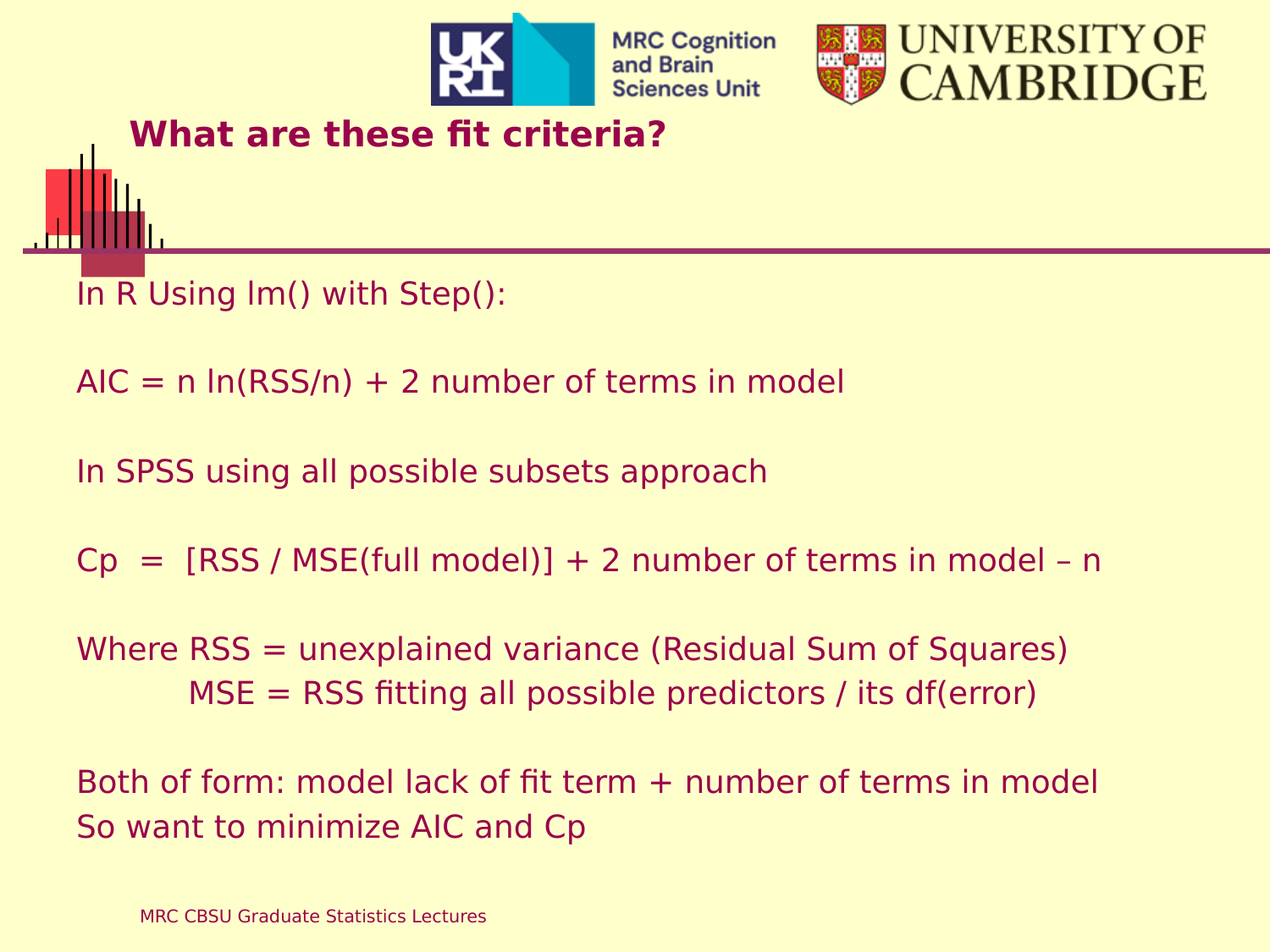

# What are these fit criteria?

In R Using lm() with Step():

AIC = n ln(RSS/n) + 2 number of terms in model

In SPSS using all possible subsets approach

Cp  =  [RSS / MSE(full model)] + 2 number of terms in model – n

Where RSS = unexplained variance (Residual Sum of Squares)
           MSE = RSS fitting all possible predictors / its df(error)

Both of form: model lack of fit term + number of terms in model
So want to minimize AIC and Cp

MRC CBSU Graduate Statistics Lectures